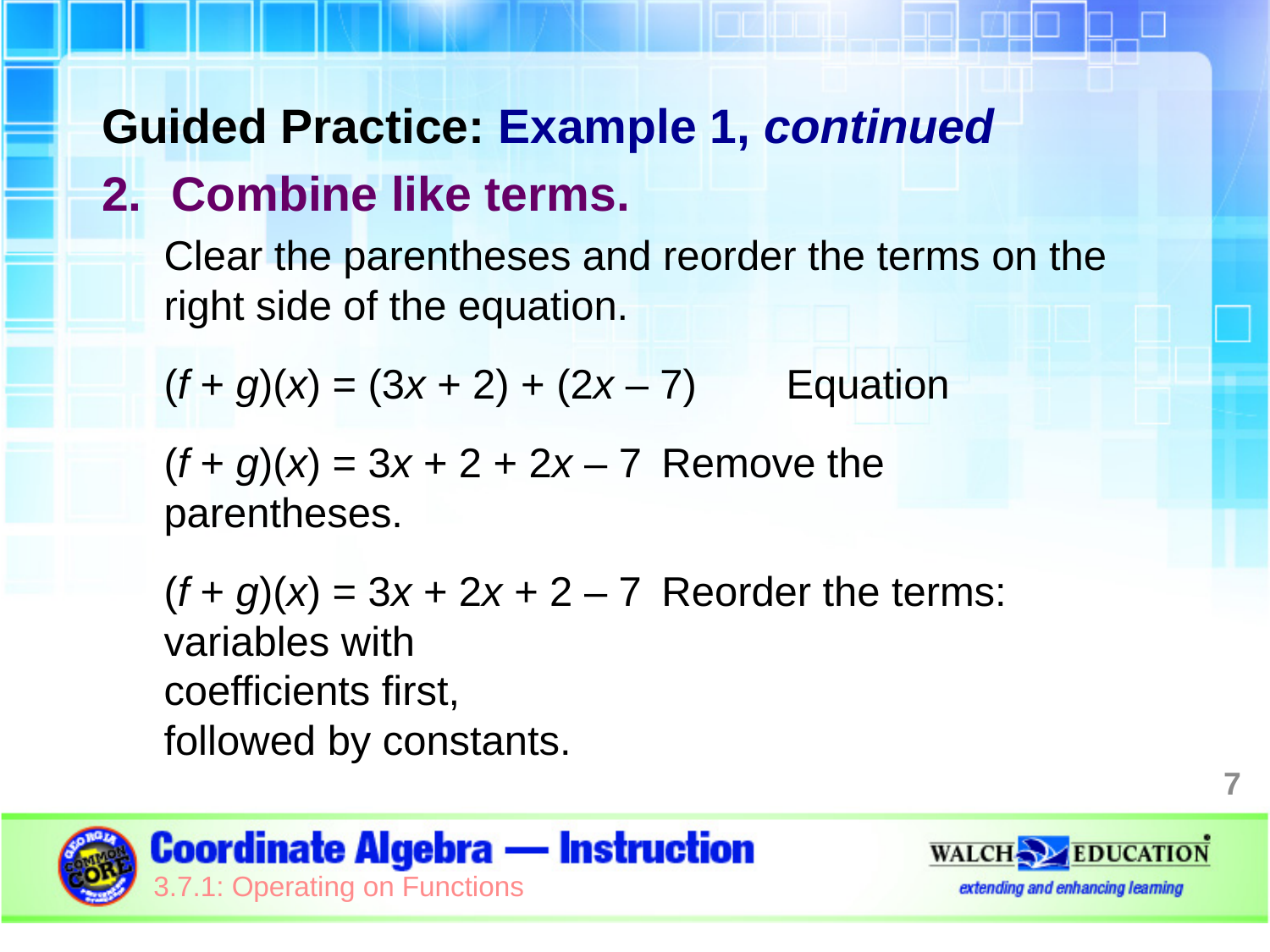

Guided Practice: Example 1, continued
Combine like terms.
Clear the parentheses and reorder the terms on the right side of the equation.
(f + g)(x) = (3x + 2) + (2x – 7)	Equation
(f + g)(x) = 3x + 2 + 2x – 7		Remove the
									parentheses.
(f + g)(x) = 3x + 2x + 2 – 7		Reorder the terms:
									variables with
									coefficients first,
									followed by constants.

7
3.7.1: Operating on Functions